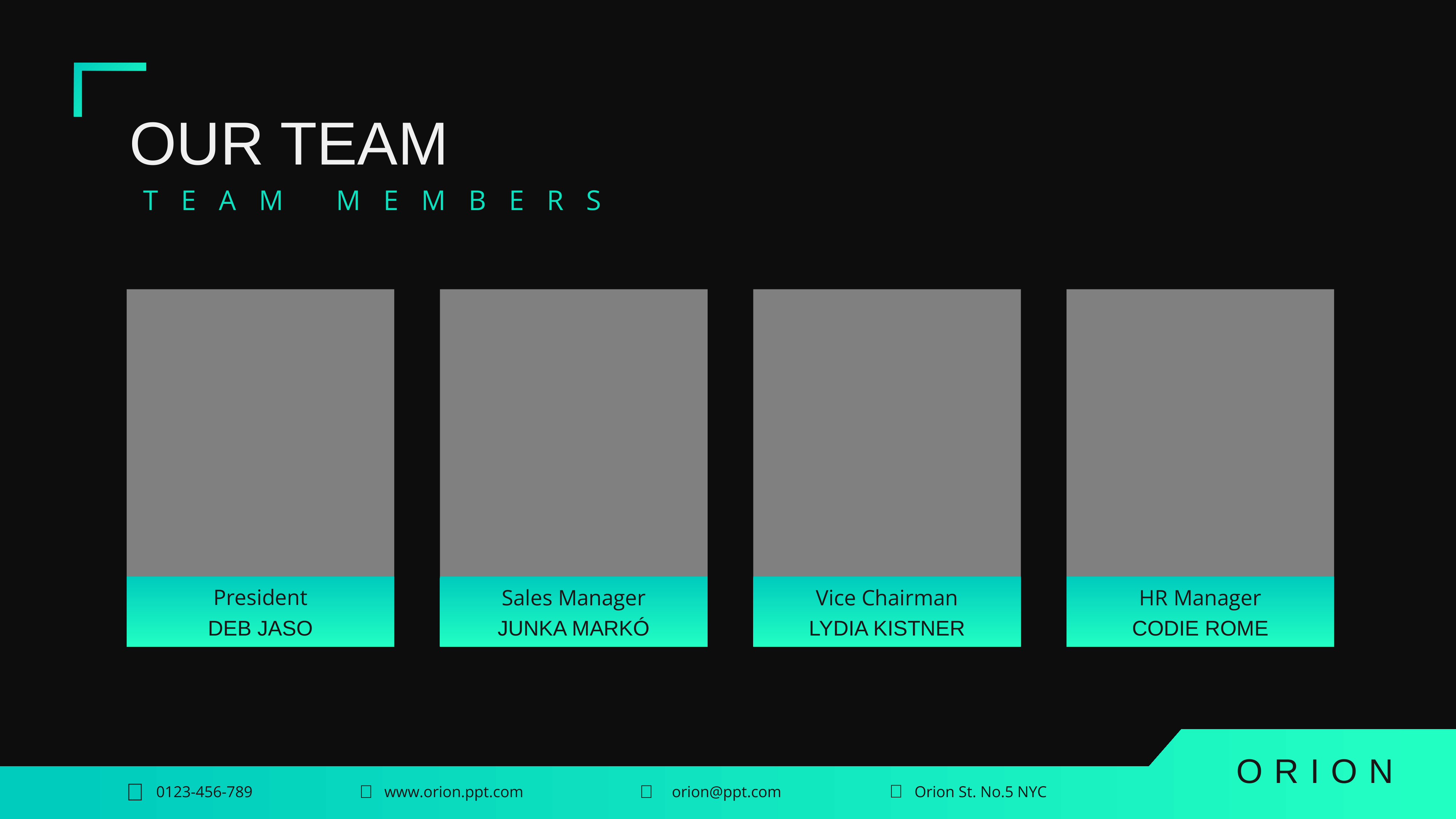

OUR TEAM
TEAM MEMBERS

President
Sales Manager
Vice Chairman
HR Manager
DEB JASO
JUNKA MARKÓ
LYDIA KISTNER
CODIE ROME